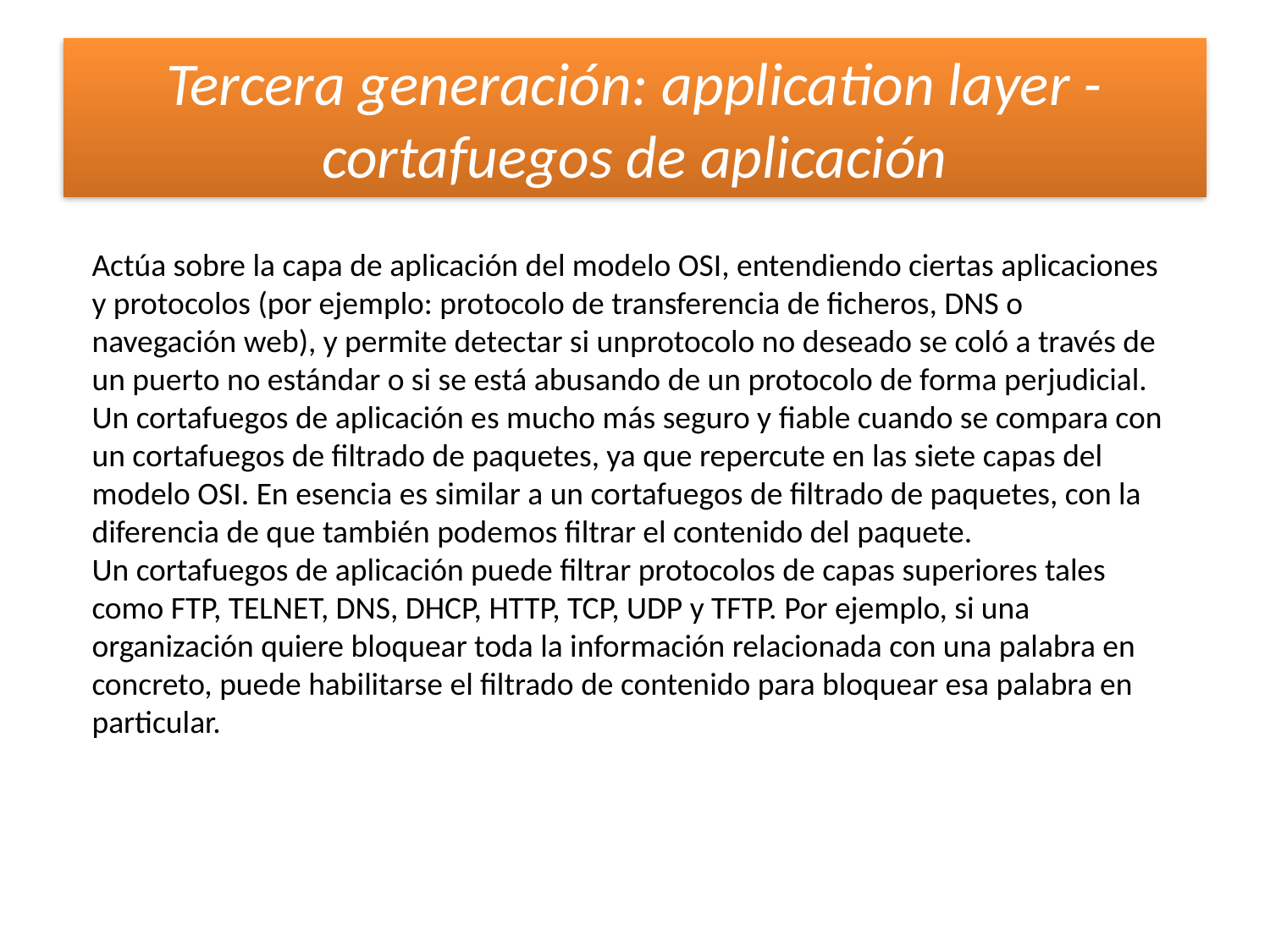

# Tercera generación: application layer - cortafuegos de aplicación
Actúa sobre la capa de aplicación del modelo OSI, entendiendo ciertas aplicaciones y protocolos (por ejemplo: protocolo de transferencia de ficheros, DNS o navegación web), y permite detectar si unprotocolo no deseado se coló a través de un puerto no estándar o si se está abusando de un protocolo de forma perjudicial.
Un cortafuegos de aplicación es mucho más seguro y fiable cuando se compara con un cortafuegos de filtrado de paquetes, ya que repercute en las siete capas del modelo OSI. En esencia es similar a un cortafuegos de filtrado de paquetes, con la diferencia de que también podemos filtrar el contenido del paquete.
Un cortafuegos de aplicación puede filtrar protocolos de capas superiores tales como FTP, TELNET, DNS, DHCP, HTTP, TCP, UDP y TFTP. Por ejemplo, si una organización quiere bloquear toda la información relacionada con una palabra en concreto, puede habilitarse el filtrado de contenido para bloquear esa palabra en particular.